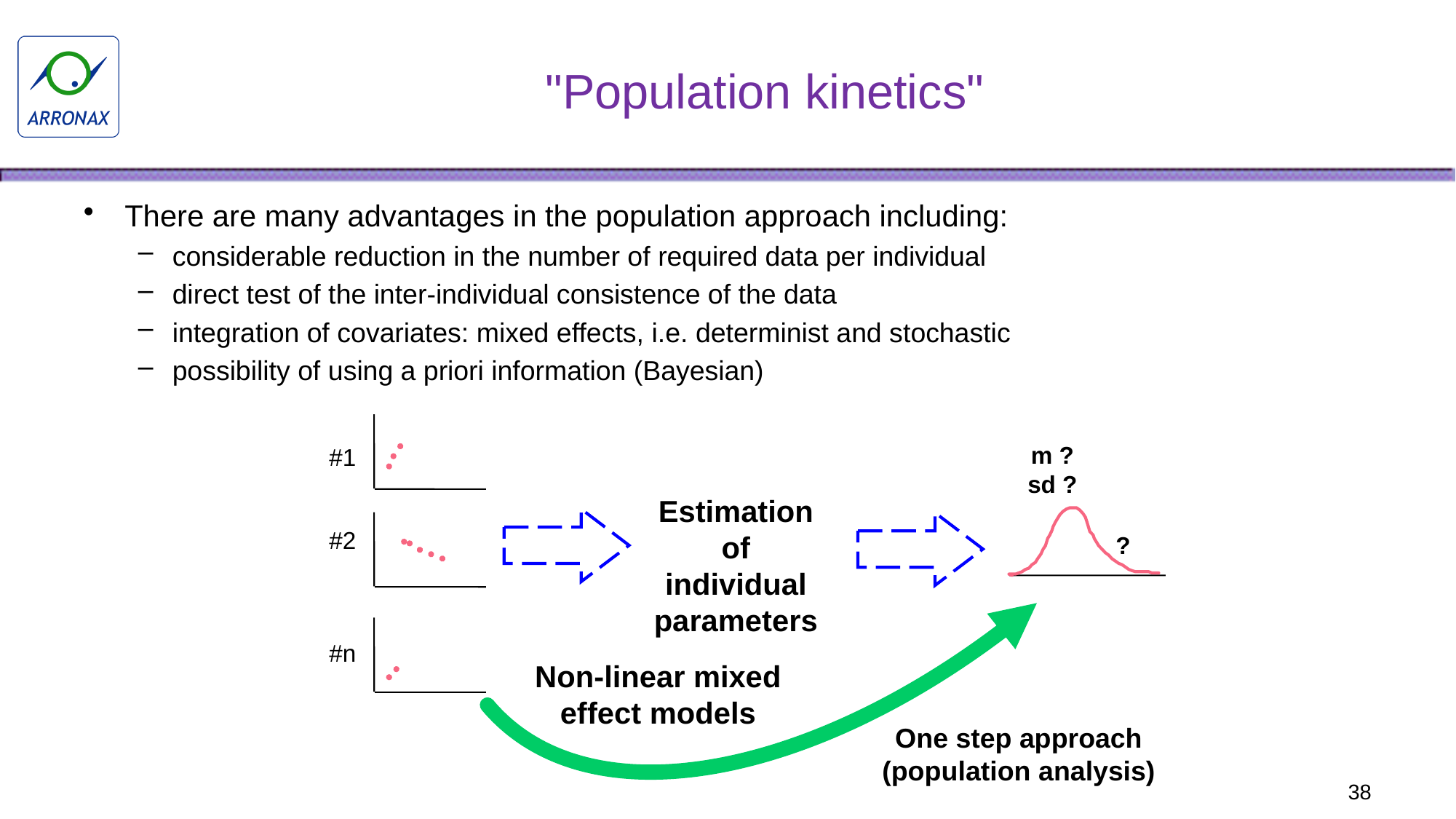

# "Population kinetics"
There are many advantages in the population approach including:
considerable reduction in the number of required data per individual
direct test of the inter-individual consistence of the data
integration of covariates: mixed effects, i.e. determinist and stochastic
possibility of using a priori information (Bayesian)

#1

#2

#n

m ?
sd ?
Estimation of
individual parameters

?
Non-linear mixed effect models
One step approach (population analysis)
38